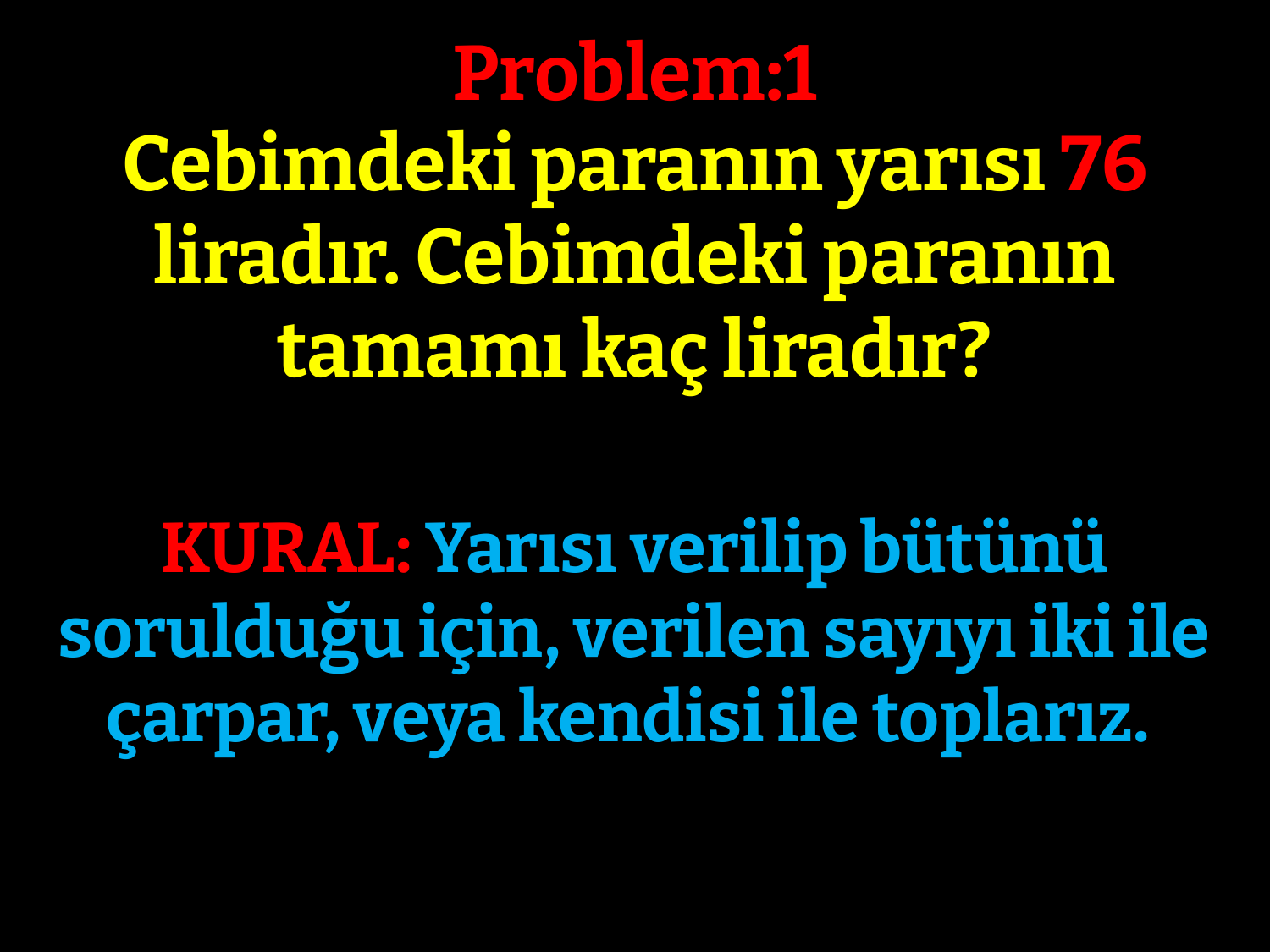

Problem:1
Cebimdeki paranın yarısı 76 liradır. Cebimdeki paranın tamamı kaç liradır?
#
KURAL: Yarısı verilip bütünü sorulduğu için, verilen sayıyı iki ile çarpar, veya kendisi ile toplarız.